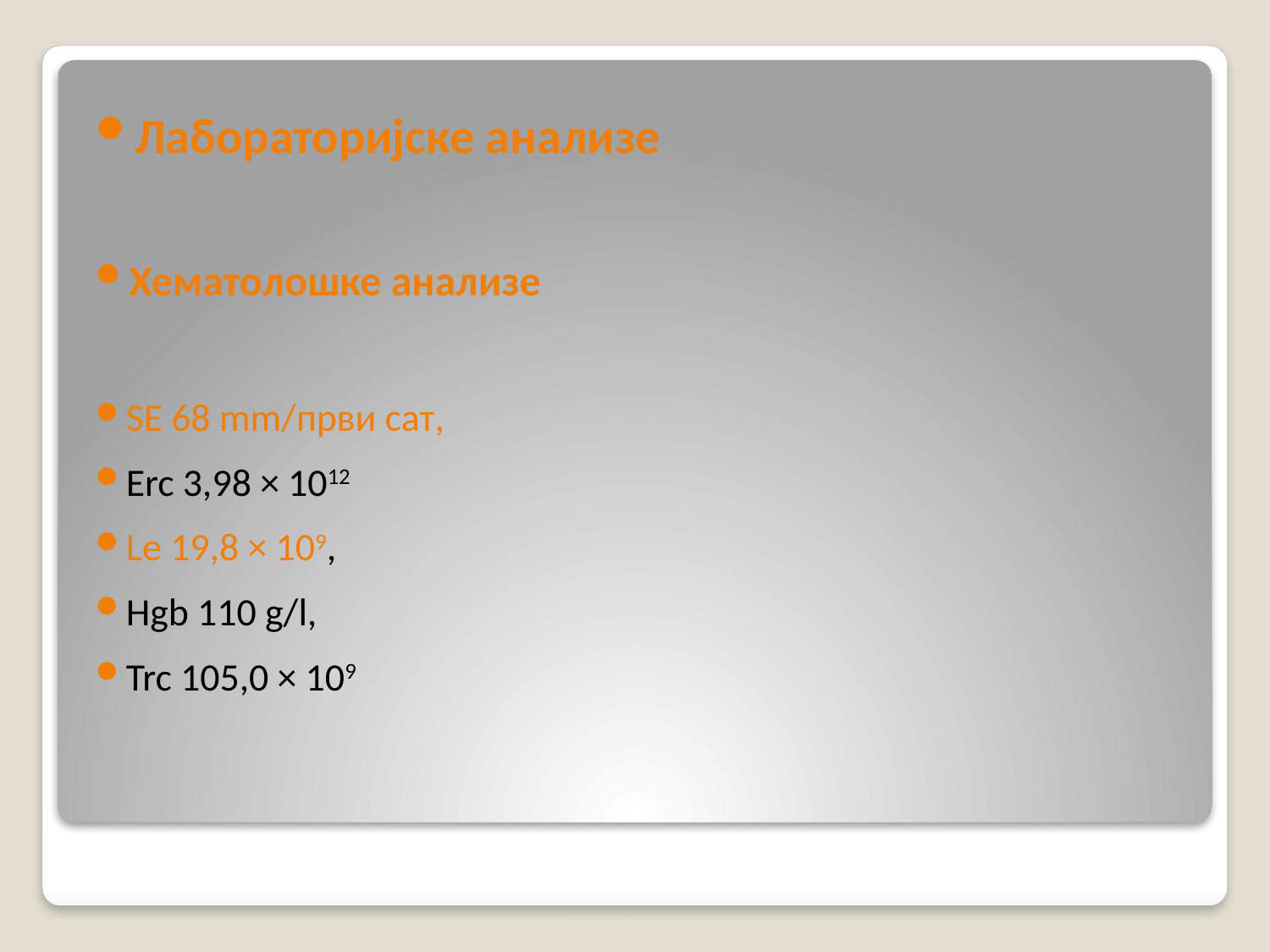

Лабораторијске анализе

Хематолошке анализе

SE 68 mm/први сат,
Erc 3,98 × 1012
Le 19,8 × 109,
Hgb 110 g/l,
Trc 105,0 × 109